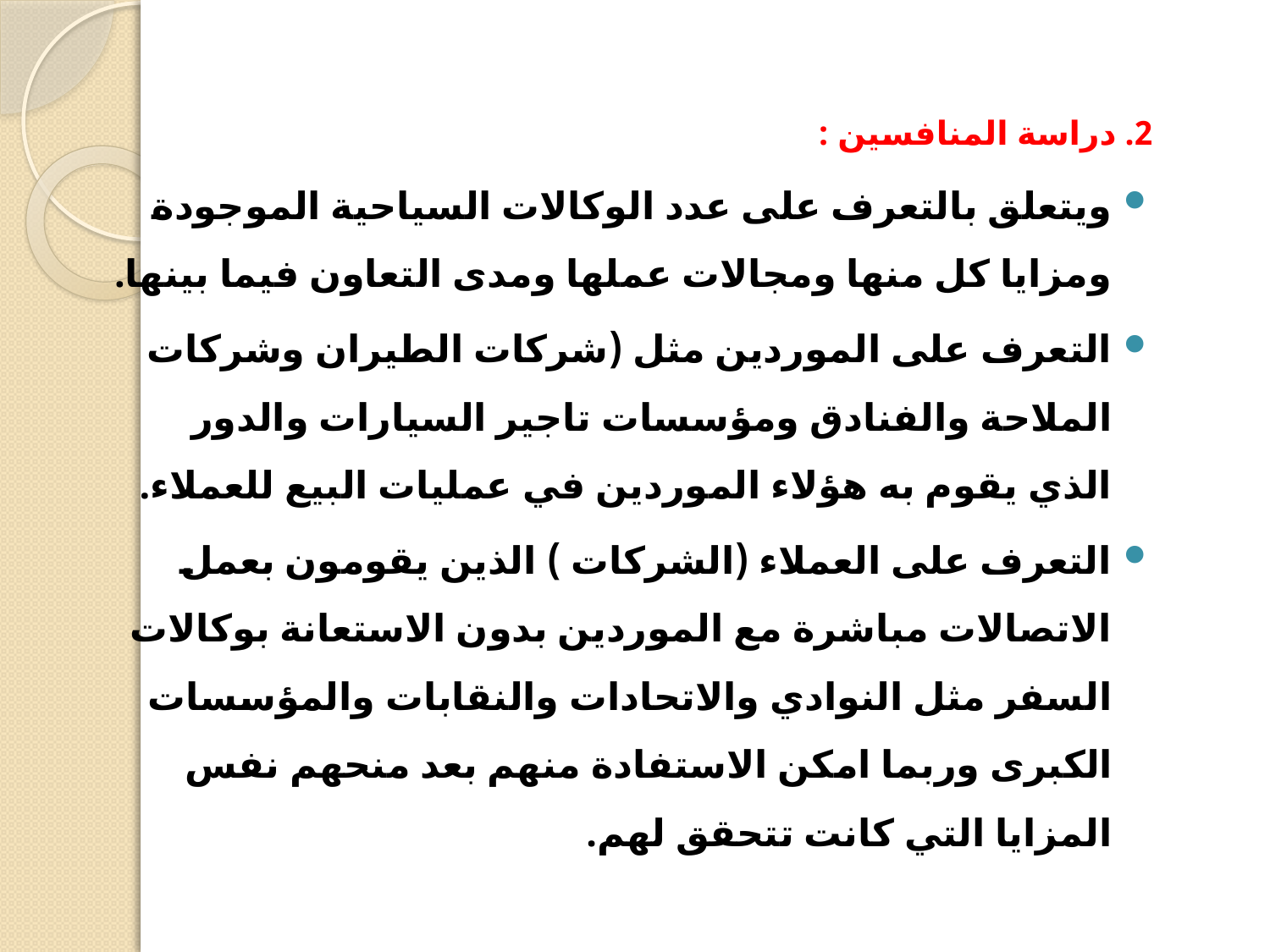

2. دراسة المنافسين :
ويتعلق بالتعرف على عدد الوكالات السياحية الموجودة ومزايا كل منها ومجالات عملها ومدى التعاون فيما بينها.
التعرف على الموردين مثل (شركات الطيران وشركات الملاحة والفنادق ومؤسسات تاجير السيارات والدور الذي يقوم به هؤلاء الموردين في عمليات البيع للعملاء.
التعرف على العملاء (الشركات ) الذين يقومون بعمل الاتصالات مباشرة مع الموردين بدون الاستعانة بوكالات السفر مثل النوادي والاتحادات والنقابات والمؤسسات الكبرى وربما امكن الاستفادة منهم بعد منحهم نفس المزايا التي كانت تتحقق لهم.